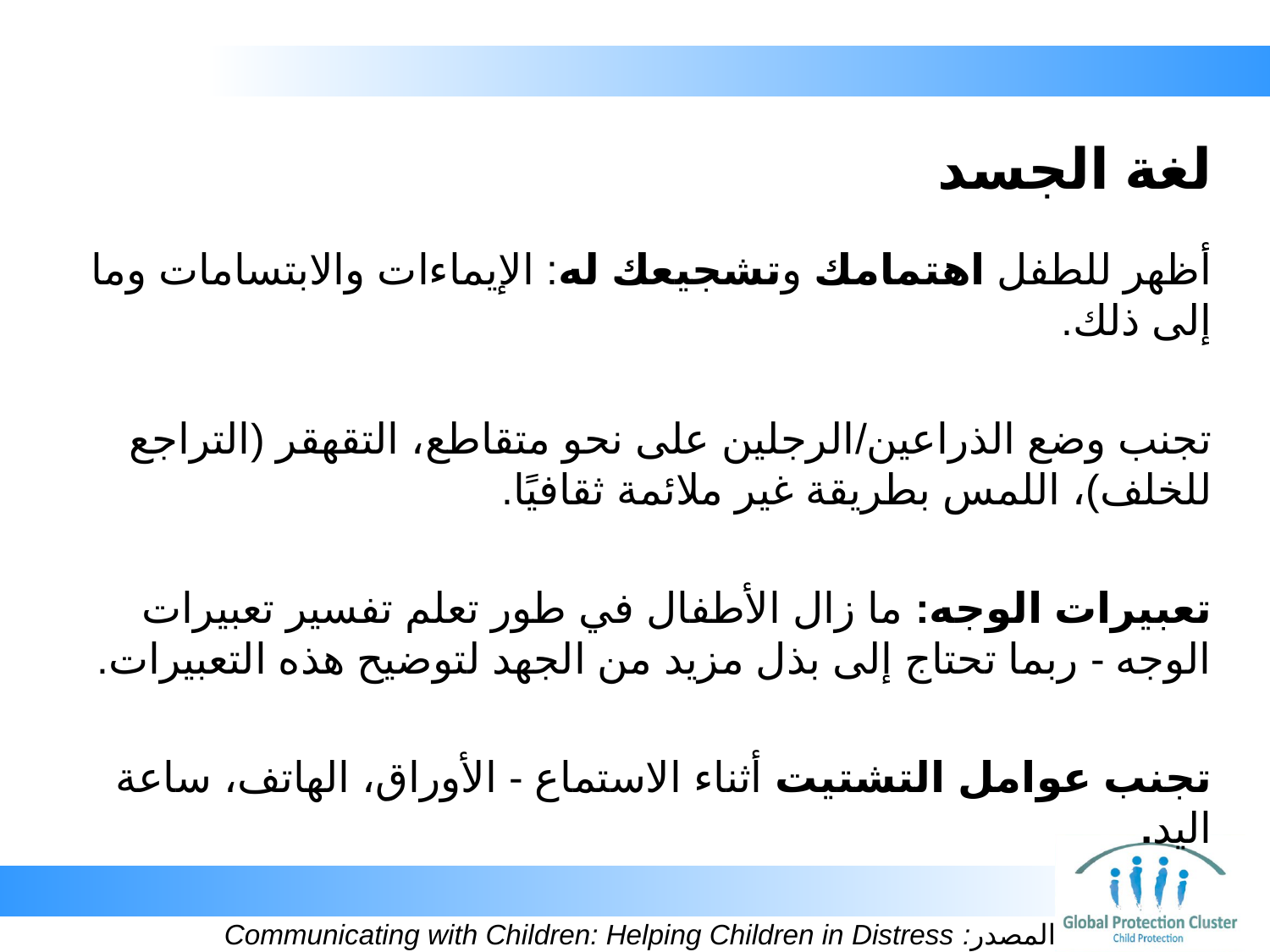

# لغة الجسد
أظهر للطفل اهتمامك وتشجيعك له: الإيماءات والابتسامات وما إلى ذلك.

تجنب وضع الذراعين/الرجلين على نحو متقاطع، التقهقر (التراجع للخلف)، اللمس بطريقة غير ملائمة ثقافيًا.

تعبيرات الوجه: ما زال الأطفال في طور تعلم تفسير تعبيرات الوجه - ربما تحتاج إلى بذل مزيد من الجهد لتوضيح هذه التعبيرات.

تجنب عوامل التشتيت أثناء الاستماع - الأوراق، الهاتف، ساعة اليد.

 المصدر: Communicating with Children: Helping Children in Distress